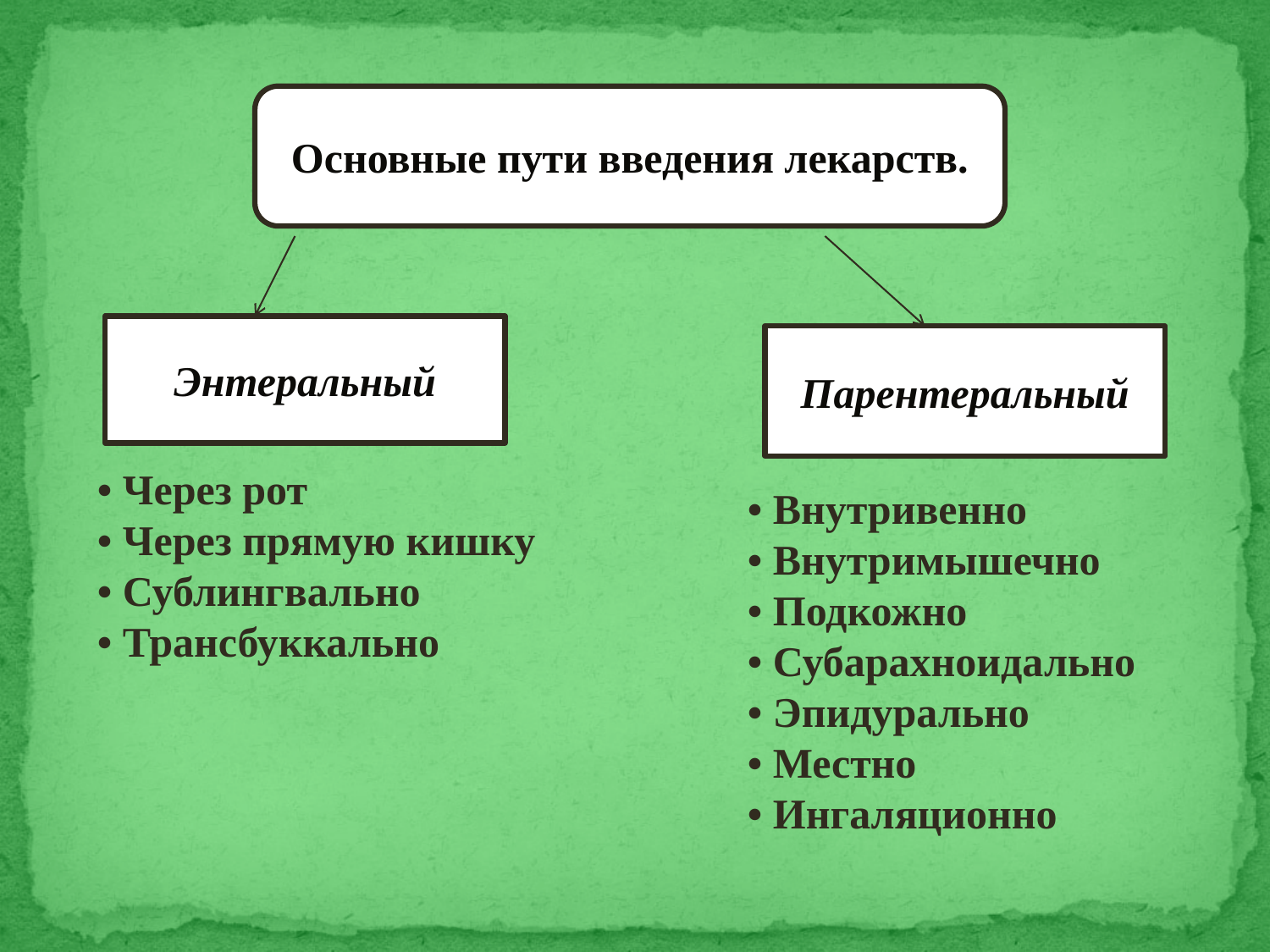

Основные пути введения лекарств.
Основные пути введения лекарств.
Энтеральный
Парентеральный
• Через рот
• Через прямую кишку
• Сублингвально
• Трансбуккально
• Внутривенно
• Внутримышечно
• Подкожно
• Субарахноидально
• Эпидурально
• Местно
• Ингаляционно